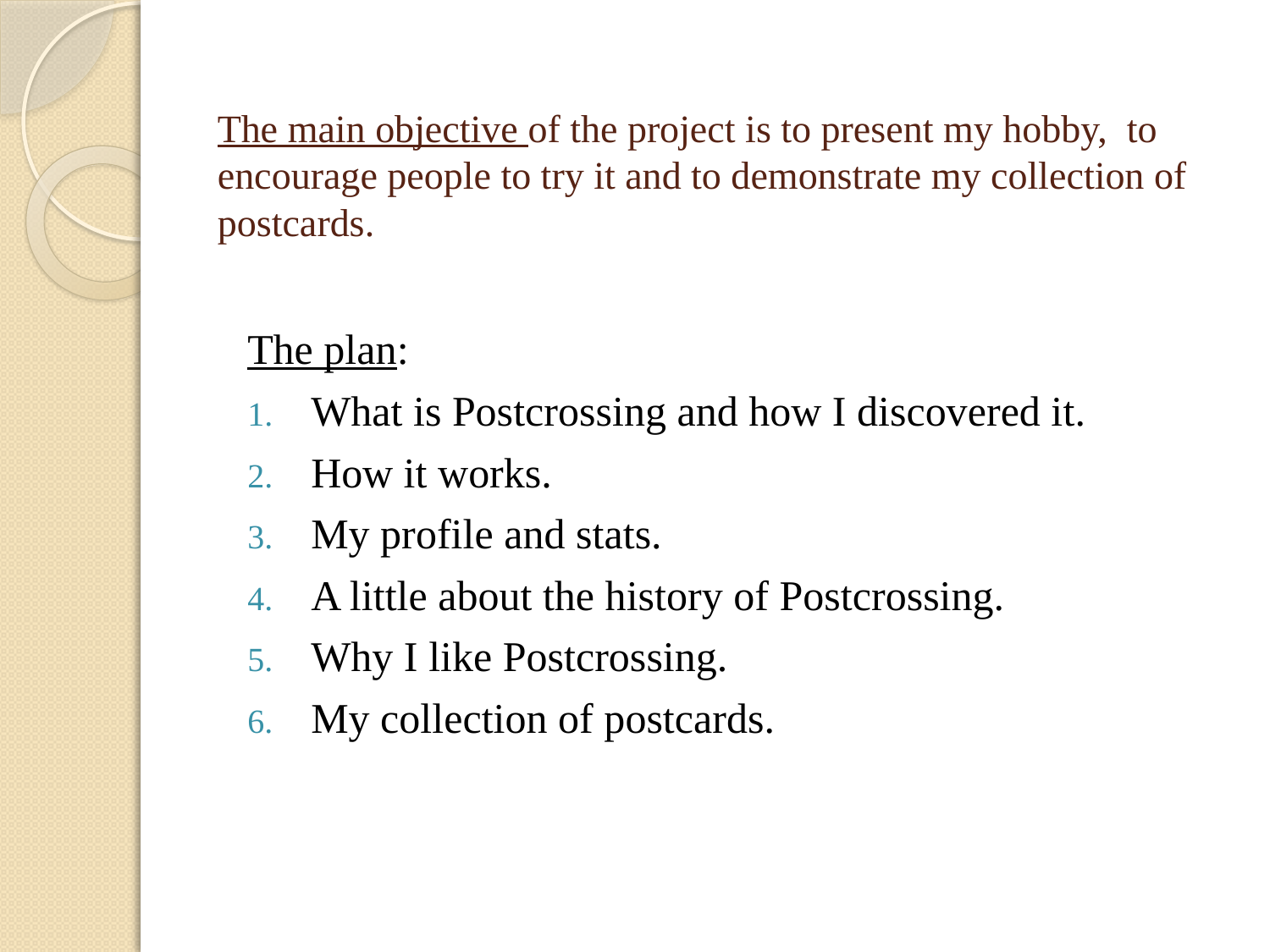

# The main objective of the project is to present my hobby,  to encourage people to try it and to demonstrate my collection of postcards.
The plan:
What is Postcrossing and how I discovered it.
How it works.
My profile and stats.
A little about the history of Postcrossing.
Why I like Postcrossing.
My collection of postcards.